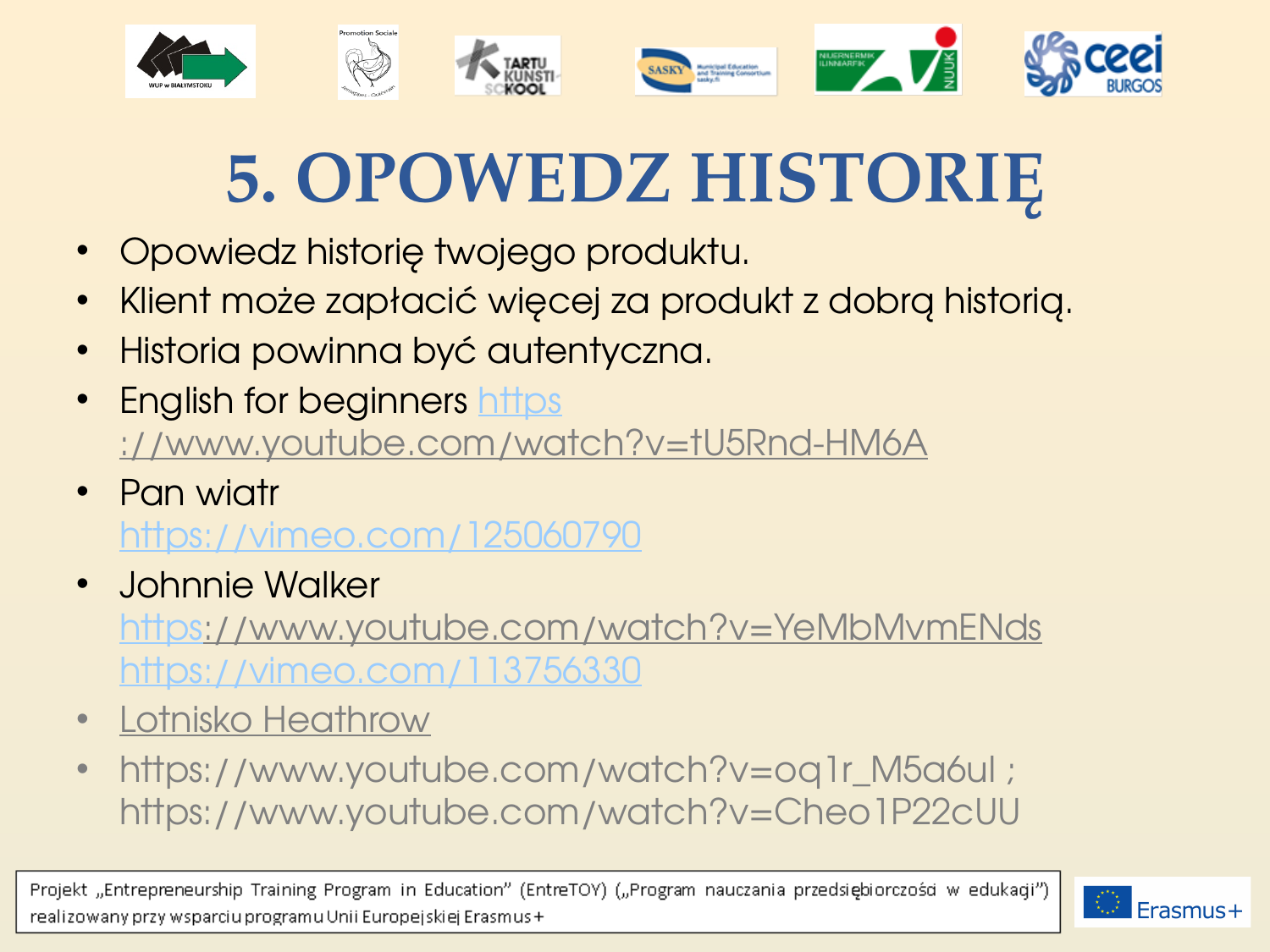

# 5. OPOWEDZ HISTORIĘ
Opowiedz historię twojego produktu.
Klient może zapłacić więcej za produkt z dobrą historią.
Historia powinna być autentyczna.
English for beginners https://www.youtube.com/watch?v=tU5Rnd-HM6A
Pan wiatr
https://vimeo.com/125060790
Johnnie Walker
https://www.youtube.com/watch?v=YeMbMvmENds
https://vimeo.com/113756330
Lotnisko Heathrow
https://www.youtube.com/watch?v=oq1r_M5a6uI ; https://www.youtube.com/watch?v=Cheo1P22cUU